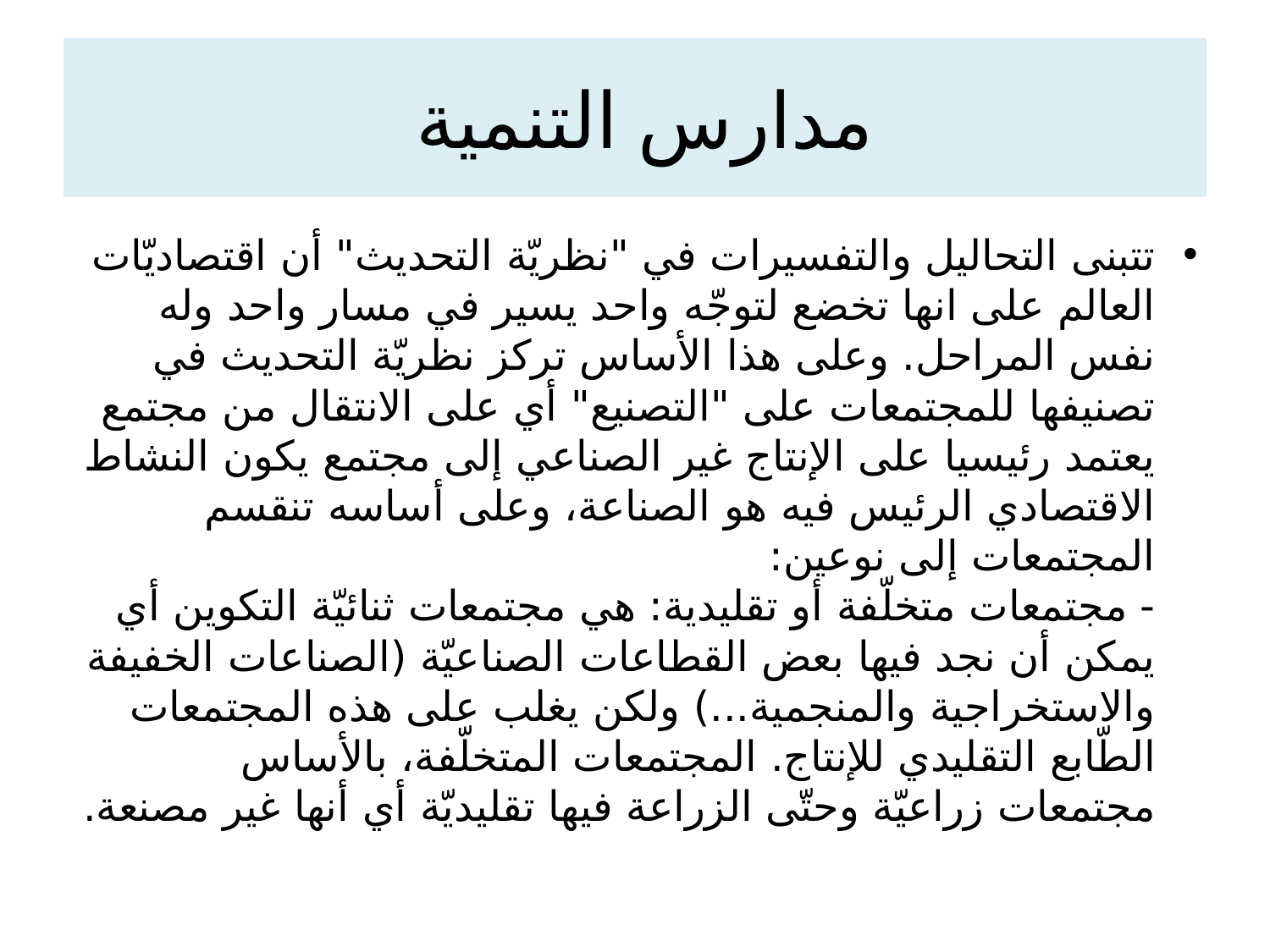

# مدارس التنمية
تتبنى التحاليل والتفسيرات في "نظريّة التحديث" أن اقتصاديّات العالم على انها تخضع لتوجّه واحد يسير في مسار واحد وله نفس المراحل. وعلى هذا الأساس تركز نظريّة التحديث في تصنيفها للمجتمعات على "التصنيع" أي على الانتقال من مجتمع يعتمد رئيسيا على الإنتاج غير الصناعي إلى مجتمع يكون النشاط الاقتصادي الرئيس فيه هو الصناعة، وعلى أساسه تنقسم المجتمعات إلى نوعين:
- مجتمعات متخلّفة أو تقليدية: هي مجتمعات ثنائيّة التكوين أي يمكن أن نجد فيها بعض القطاعات الصناعيّة (الصناعات الخفيفة والاستخراجية والمنجمية...) ولكن يغلب على هذه المجتمعات الطّابع التقليدي للإنتاج. المجتمعات المتخلّفة، بالأساس مجتمعات زراعيّة وحتّى الزراعة فيها تقليديّة أي أنها غير مصنعة.